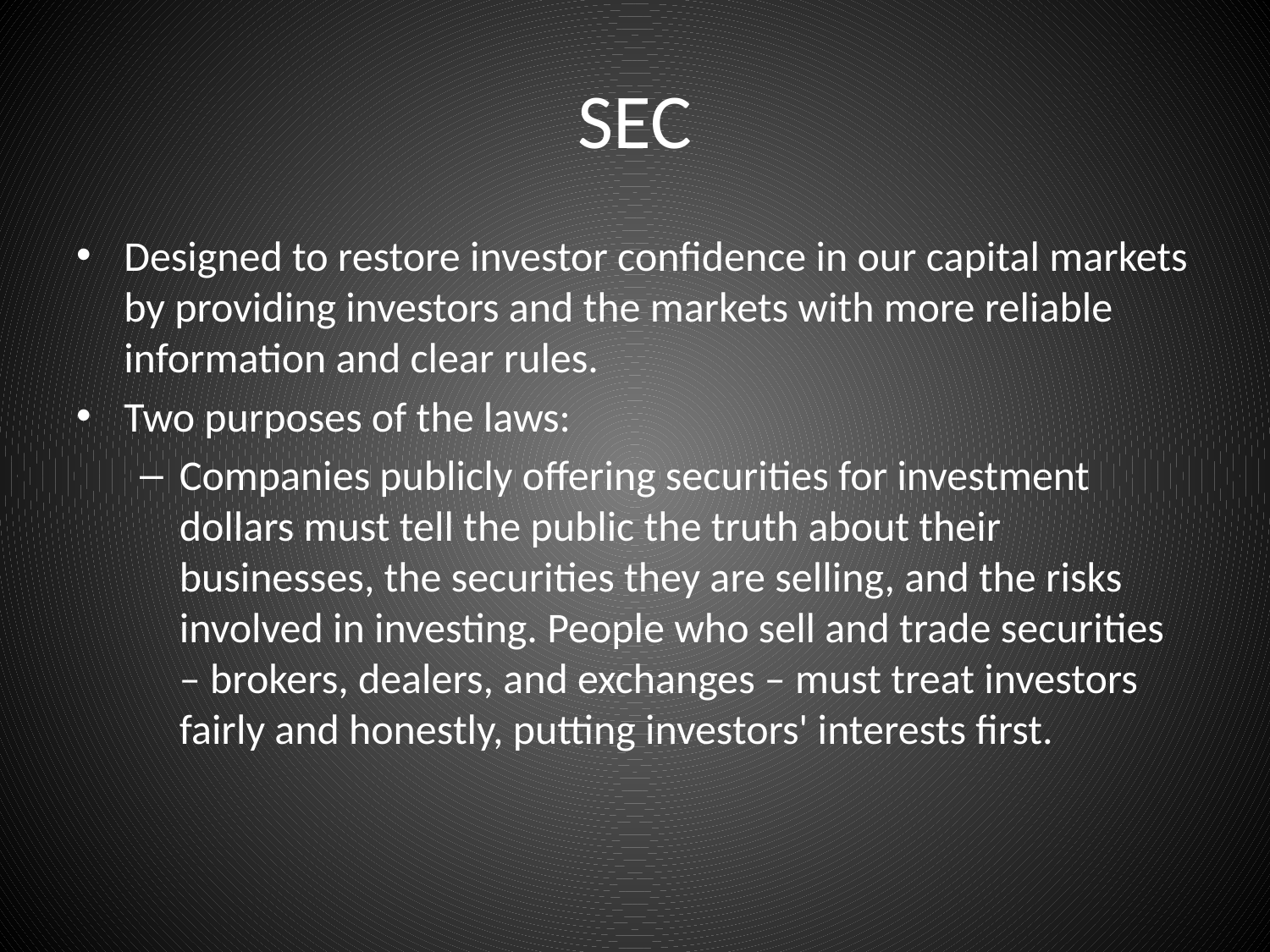

# SEC
Designed to restore investor confidence in our capital markets by providing investors and the markets with more reliable information and clear rules.
Two purposes of the laws:
Companies publicly offering securities for investment dollars must tell the public the truth about their businesses, the securities they are selling, and the risks involved in investing.  People who sell and trade securities – brokers, dealers, and exchanges – must treat investors fairly and honestly, putting investors' interests first.